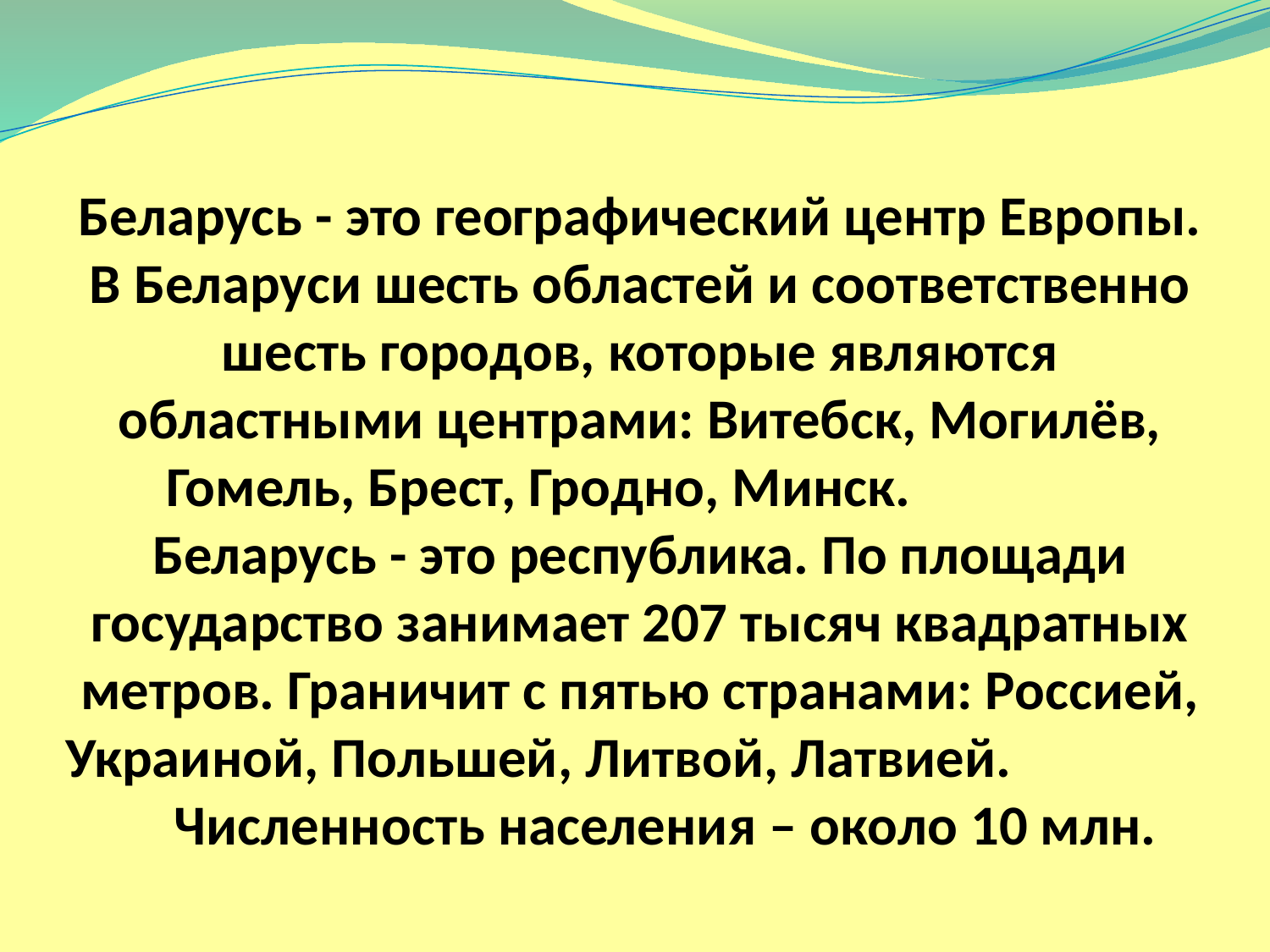

# Беларусь - это географический центр Европы. В Беларуси шесть областей и соответственно шесть городов, которые являются областными центрами: Витебск, Могилёв, Гомель, Брест, Гродно, Минск.                 Беларусь - это республика. По площади государство занимает 207 тысяч квадратных метров. Граничит с пятью странами: Россией, Украиной, Польшей, Литвой, Латвией.                     Численность населения – около 10 млн.